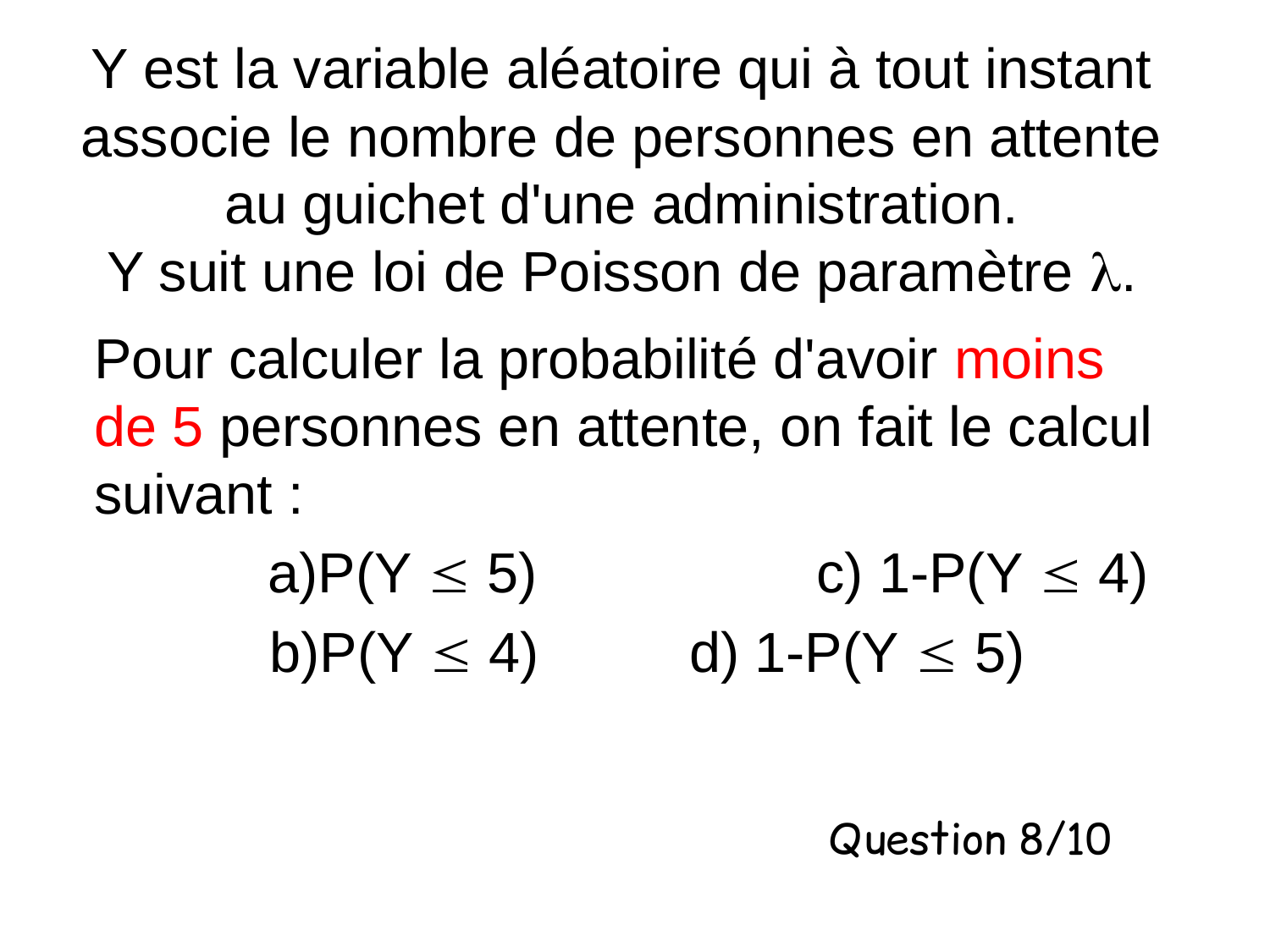

Y est la variable aléatoire qui à tout instant associe le nombre de personnes en attente au guichet d'une administration.
Y suit une loi de Poisson de paramètre λ.
Pour calculer la probabilité d'avoir moins de 5 personnes en attente, on fait le calcul suivant :
P(Y ≤ 5)			c) 1-P(Y ≤ 4)
P(Y ≤ 4)		d) 1-P(Y ≤ 5)

Question 8/10